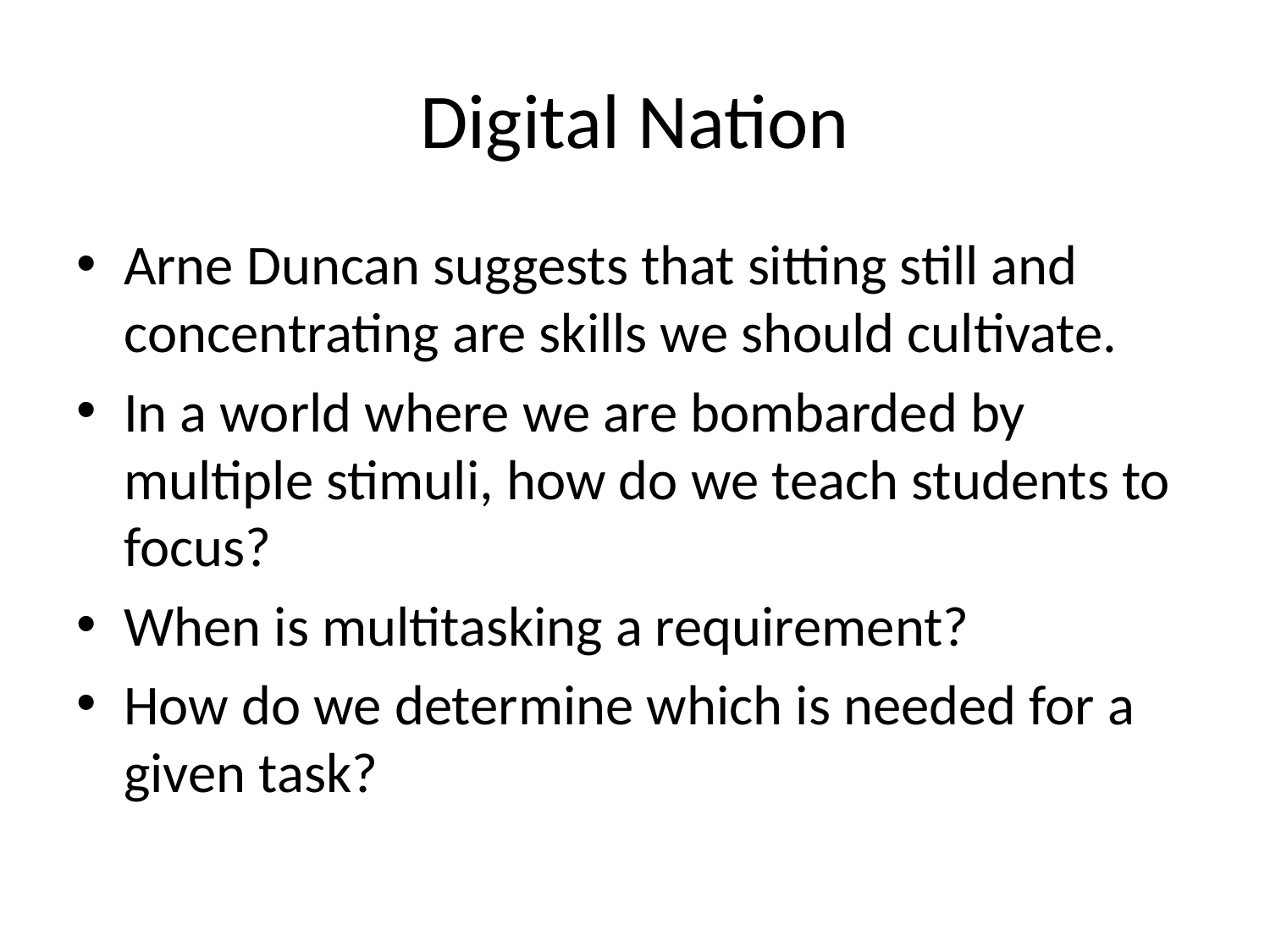

# Digital Nation
Arne Duncan suggests that sitting still and concentrating are skills we should cultivate.
In a world where we are bombarded by multiple stimuli, how do we teach students to focus?
When is multitasking a requirement?
How do we determine which is needed for a given task?